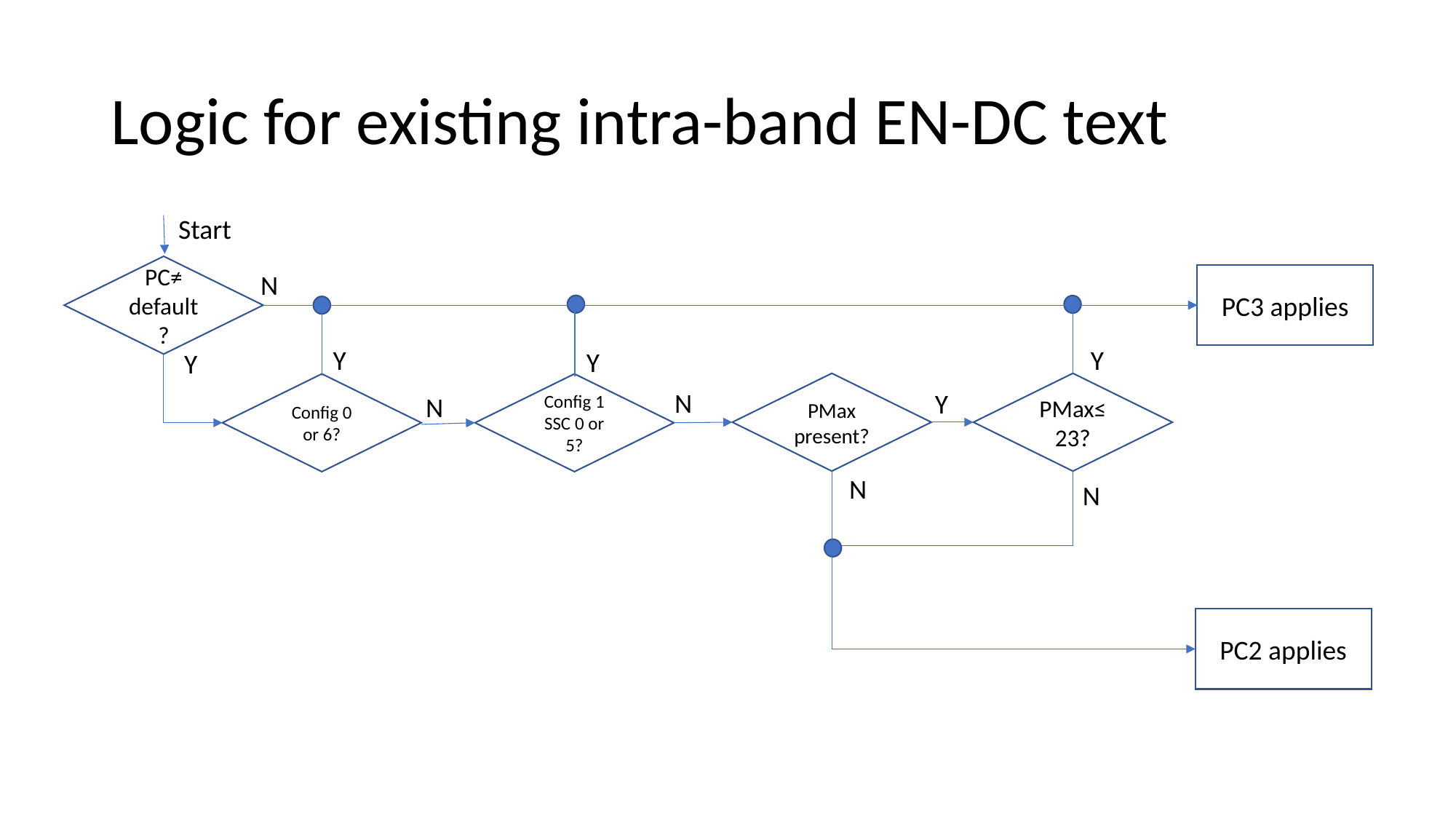

# Logic for existing intra-band EN-DC text
Start
PC≠
default?
N
PC3 applies

Y
Y
Y
Y
PMax≤23?
PMax present?
Config 0 or 6?
Config 1 SSC 0 or 5?
N
Y
N
N
N

PC2 applies